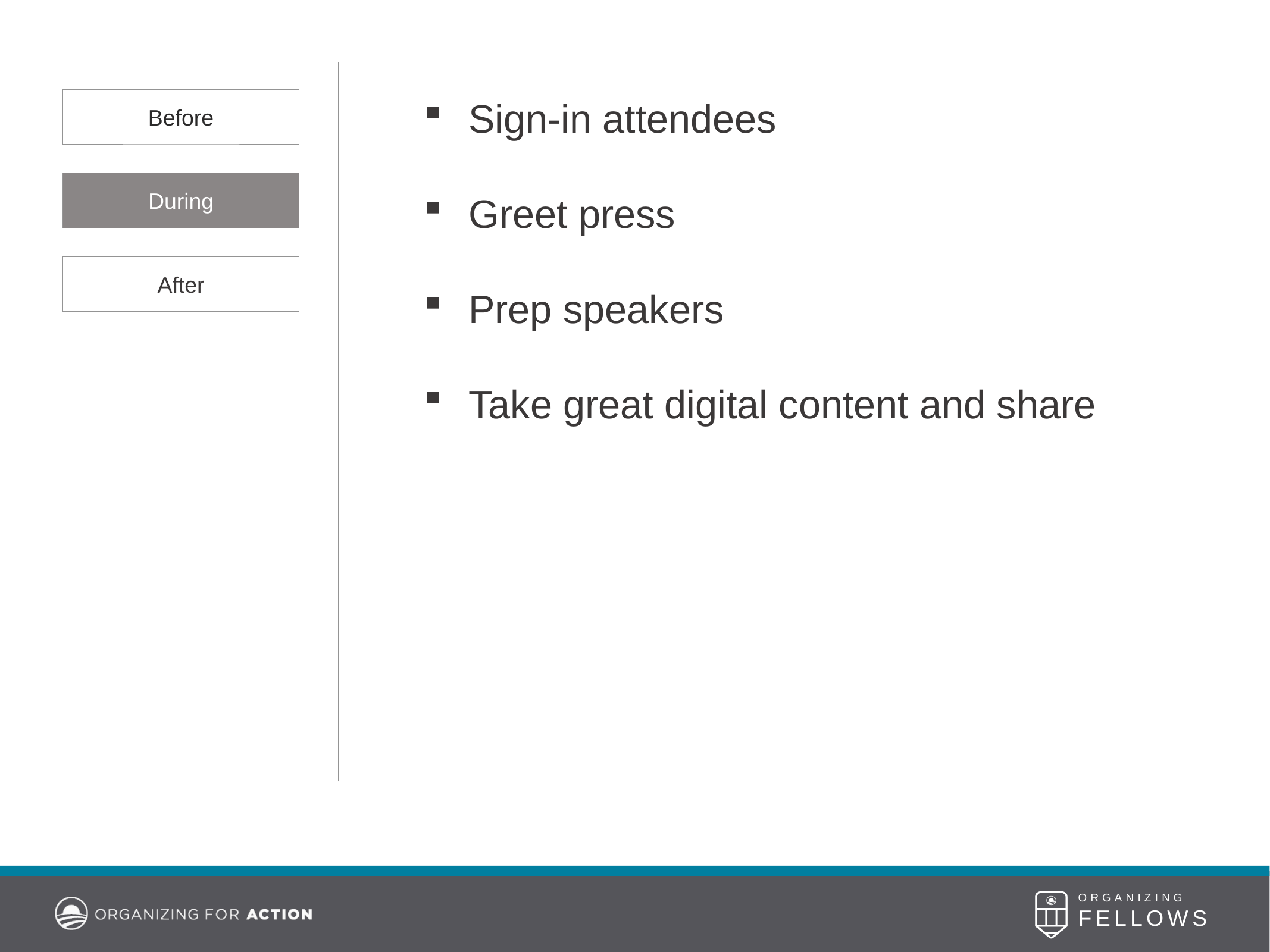

Before
Sign-in attendees

Greet press

Prep speakers

Take great digital content and share

During
After